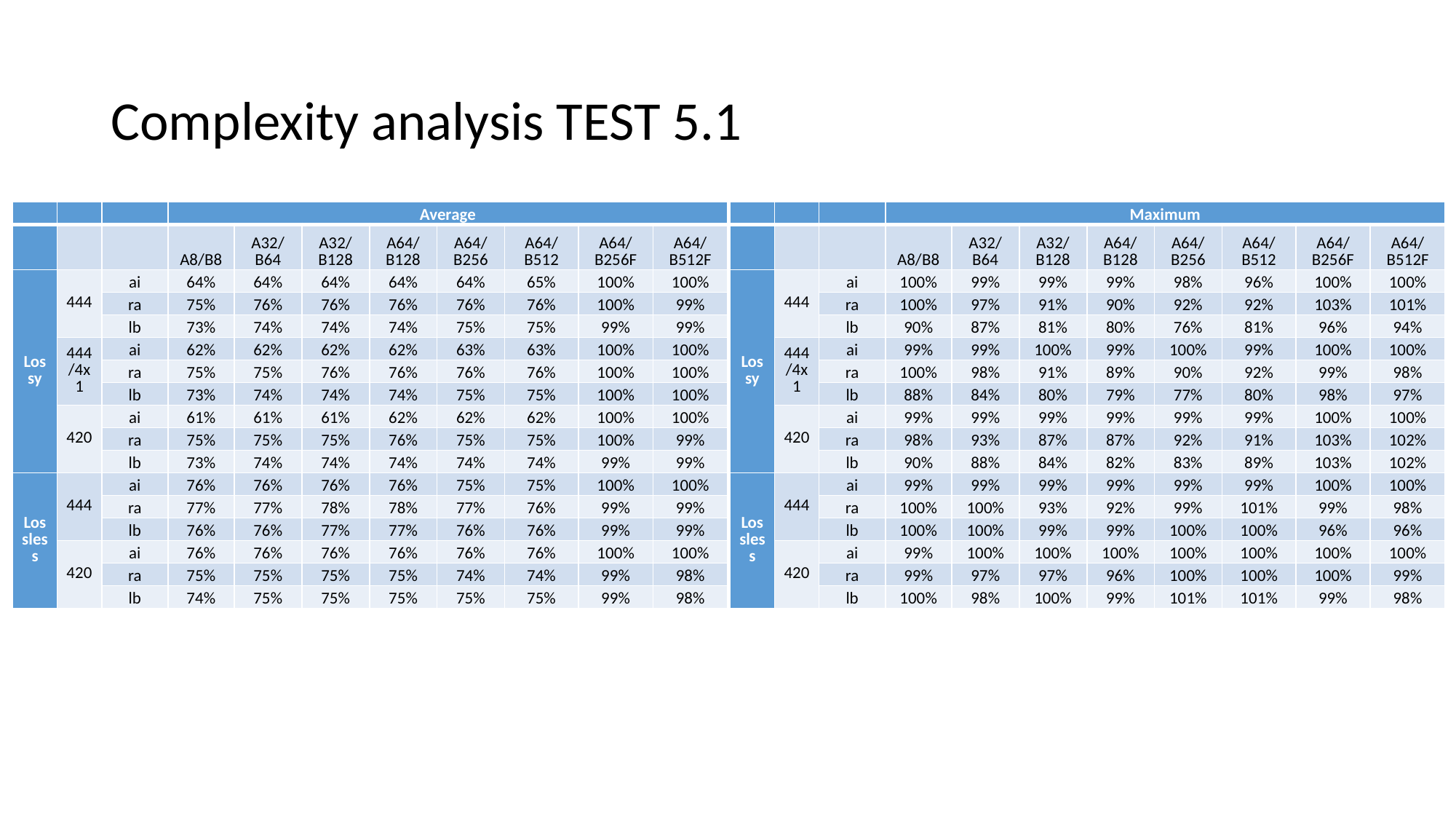

# Complexity analysis TEST 5.1
|  |  |  | Average |  |  |  |  |  |  |  |
| --- | --- | --- | --- | --- | --- | --- | --- | --- | --- | --- |
|  |  |  | A8/B8 | A32/B64 | A32/B128 | A64/B128 | A64/B256 | A64/B512 | A64/B256F | A64/B512F |
| Lossy | 444 | ai | 64% | 64% | 64% | 64% | 64% | 65% | 100% | 100% |
|  |  | ra | 75% | 76% | 76% | 76% | 76% | 76% | 100% | 99% |
|  |  | lb | 73% | 74% | 74% | 74% | 75% | 75% | 99% | 99% |
|  | 444/4x1 | ai | 62% | 62% | 62% | 62% | 63% | 63% | 100% | 100% |
|  |  | ra | 75% | 75% | 76% | 76% | 76% | 76% | 100% | 100% |
|  |  | lb | 73% | 74% | 74% | 74% | 75% | 75% | 100% | 100% |
|  | 420 | ai | 61% | 61% | 61% | 62% | 62% | 62% | 100% | 100% |
|  |  | ra | 75% | 75% | 75% | 76% | 75% | 75% | 100% | 99% |
|  |  | lb | 73% | 74% | 74% | 74% | 74% | 74% | 99% | 99% |
| Lossless | 444 | ai | 76% | 76% | 76% | 76% | 75% | 75% | 100% | 100% |
|  |  | ra | 77% | 77% | 78% | 78% | 77% | 76% | 99% | 99% |
|  |  | lb | 76% | 76% | 77% | 77% | 76% | 76% | 99% | 99% |
|  | 420 | ai | 76% | 76% | 76% | 76% | 76% | 76% | 100% | 100% |
|  |  | ra | 75% | 75% | 75% | 75% | 74% | 74% | 99% | 98% |
|  |  | lb | 74% | 75% | 75% | 75% | 75% | 75% | 99% | 98% |
|  |  |  | Maximum |  |  |  |  |  |  |  |
| --- | --- | --- | --- | --- | --- | --- | --- | --- | --- | --- |
|  |  |  | A8/B8 | A32/B64 | A32/B128 | A64/B128 | A64/B256 | A64/B512 | A64/B256F | A64/B512F |
| Lossy | 444 | ai | 100% | 99% | 99% | 99% | 98% | 96% | 100% | 100% |
|  |  | ra | 100% | 97% | 91% | 90% | 92% | 92% | 103% | 101% |
|  |  | lb | 90% | 87% | 81% | 80% | 76% | 81% | 96% | 94% |
|  | 444/4x1 | ai | 99% | 99% | 100% | 99% | 100% | 99% | 100% | 100% |
|  |  | ra | 100% | 98% | 91% | 89% | 90% | 92% | 99% | 98% |
|  |  | lb | 88% | 84% | 80% | 79% | 77% | 80% | 98% | 97% |
|  | 420 | ai | 99% | 99% | 99% | 99% | 99% | 99% | 100% | 100% |
|  |  | ra | 98% | 93% | 87% | 87% | 92% | 91% | 103% | 102% |
|  |  | lb | 90% | 88% | 84% | 82% | 83% | 89% | 103% | 102% |
| Lossless | 444 | ai | 99% | 99% | 99% | 99% | 99% | 99% | 100% | 100% |
|  |  | ra | 100% | 100% | 93% | 92% | 99% | 101% | 99% | 98% |
|  |  | lb | 100% | 100% | 99% | 99% | 100% | 100% | 96% | 96% |
|  | 420 | ai | 99% | 100% | 100% | 100% | 100% | 100% | 100% | 100% |
|  |  | ra | 99% | 97% | 97% | 96% | 100% | 100% | 100% | 99% |
|  |  | lb | 100% | 98% | 100% | 99% | 101% | 101% | 99% | 98% |